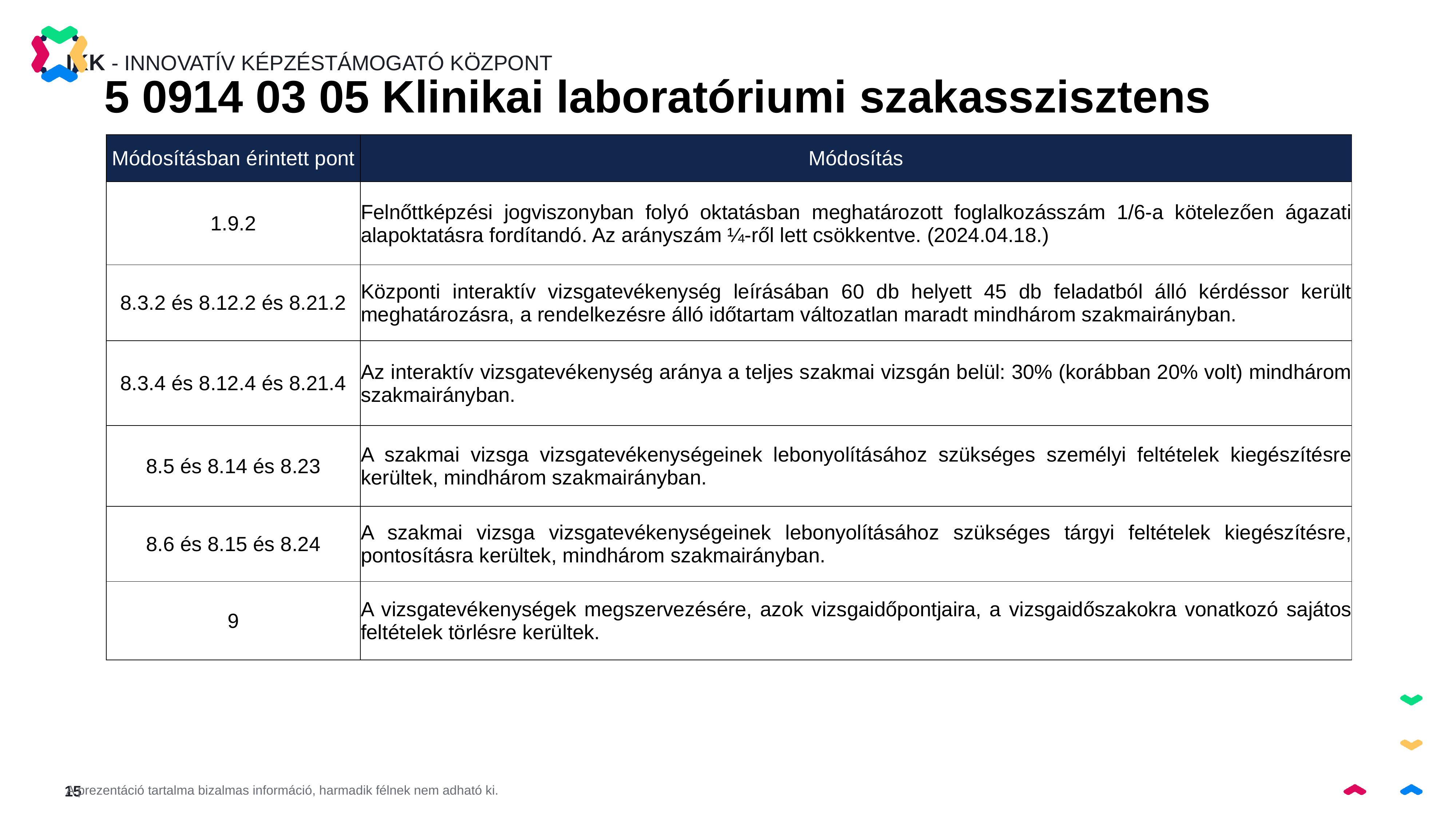

5 0914 03 05 Klinikai laboratóriumi szakasszisztens
| Módosításban érintett pont | Módosítás |
| --- | --- |
| 1.9.2 | Felnőttképzési jogviszonyban folyó oktatásban meghatározott foglalkozásszám 1/6-a kötelezően ágazati alapoktatásra fordítandó. Az arányszám ¼-ről lett csökkentve. (2024.04.18.) |
| 8.3.2 és 8.12.2 és 8.21.2 | Központi interaktív vizsgatevékenység leírásában 60 db helyett 45 db feladatból álló kérdéssor került meghatározásra, a rendelkezésre álló időtartam változatlan maradt mindhárom szakmairányban. |
| 8.3.4 és 8.12.4 és 8.21.4 | Az interaktív vizsgatevékenység aránya a teljes szakmai vizsgán belül: 30% (korábban 20% volt) mindhárom szakmairányban. |
| 8.5 és 8.14 és 8.23 | A szakmai vizsga vizsgatevékenységeinek lebonyolításához szükséges személyi feltételek kiegészítésre kerültek, mindhárom szakmairányban. |
| 8.6 és 8.15 és 8.24 | A szakmai vizsga vizsgatevékenységeinek lebonyolításához szükséges tárgyi feltételek kiegészítésre, pontosításra kerültek, mindhárom szakmairányban. |
| 9 | A vizsgatevékenységek megszervezésére, azok vizsgaidőpontjaira, a vizsgaidőszakokra vonatkozó sajátos feltételek törlésre kerültek. |